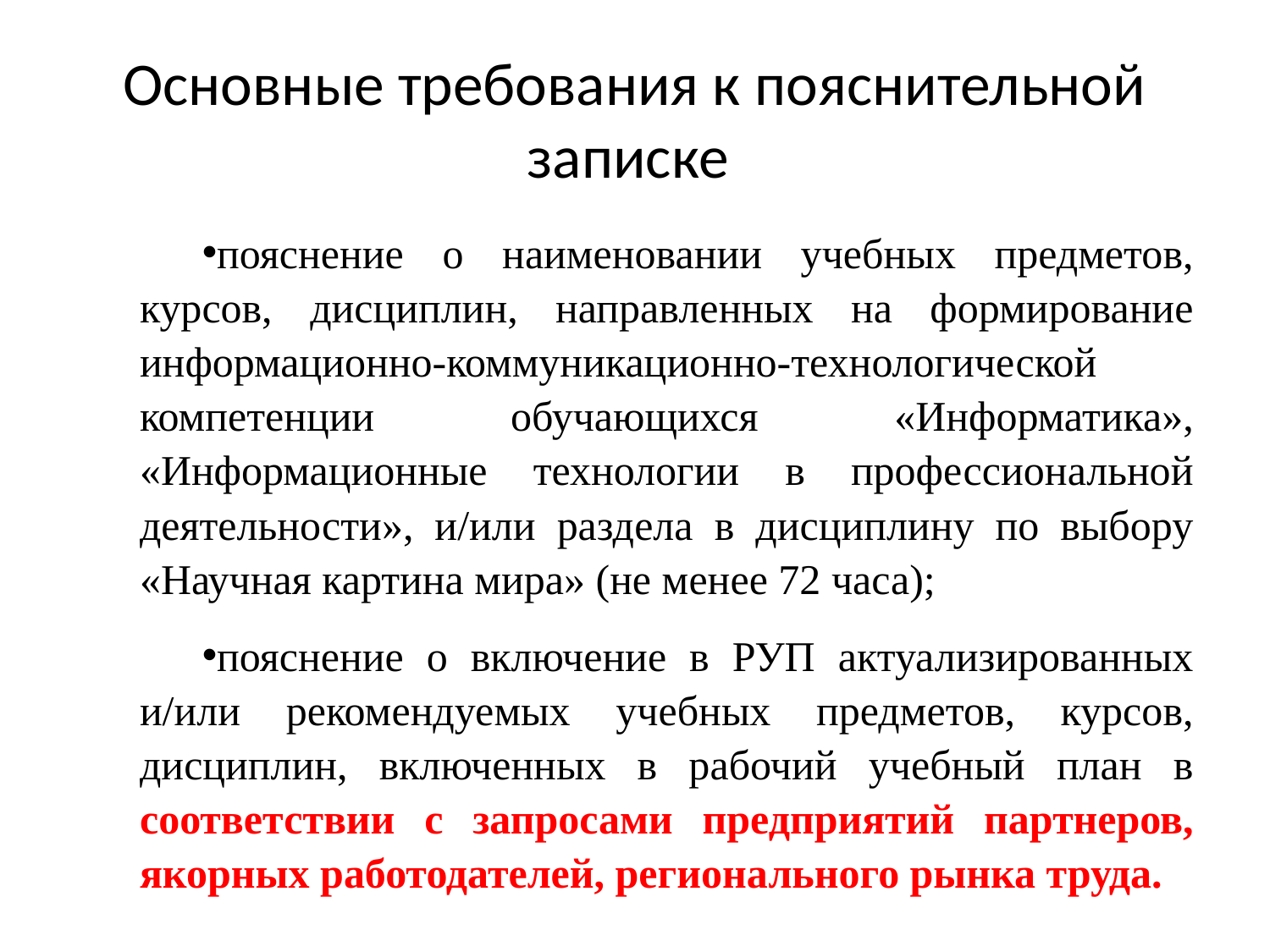

# Основные требования к пояснительной записке
пояснение о наименовании учебных предметов, курсов, дисциплин, направленных на формирование информационно-коммуникационно-технологической компетенции обучающихся «Информатика», «Информационные технологии в профессиональной деятельности», и/или раздела в дисциплину по выбору «Научная картина мира» (не менее 72 часа);
пояснение о включение в РУП актуализированных и/или рекомендуемых учебных предметов, курсов, дисциплин, включенных в рабочий учебный план в соответствии с запросами предприятий партнеров, якорных работодателей, регионального рынка труда.